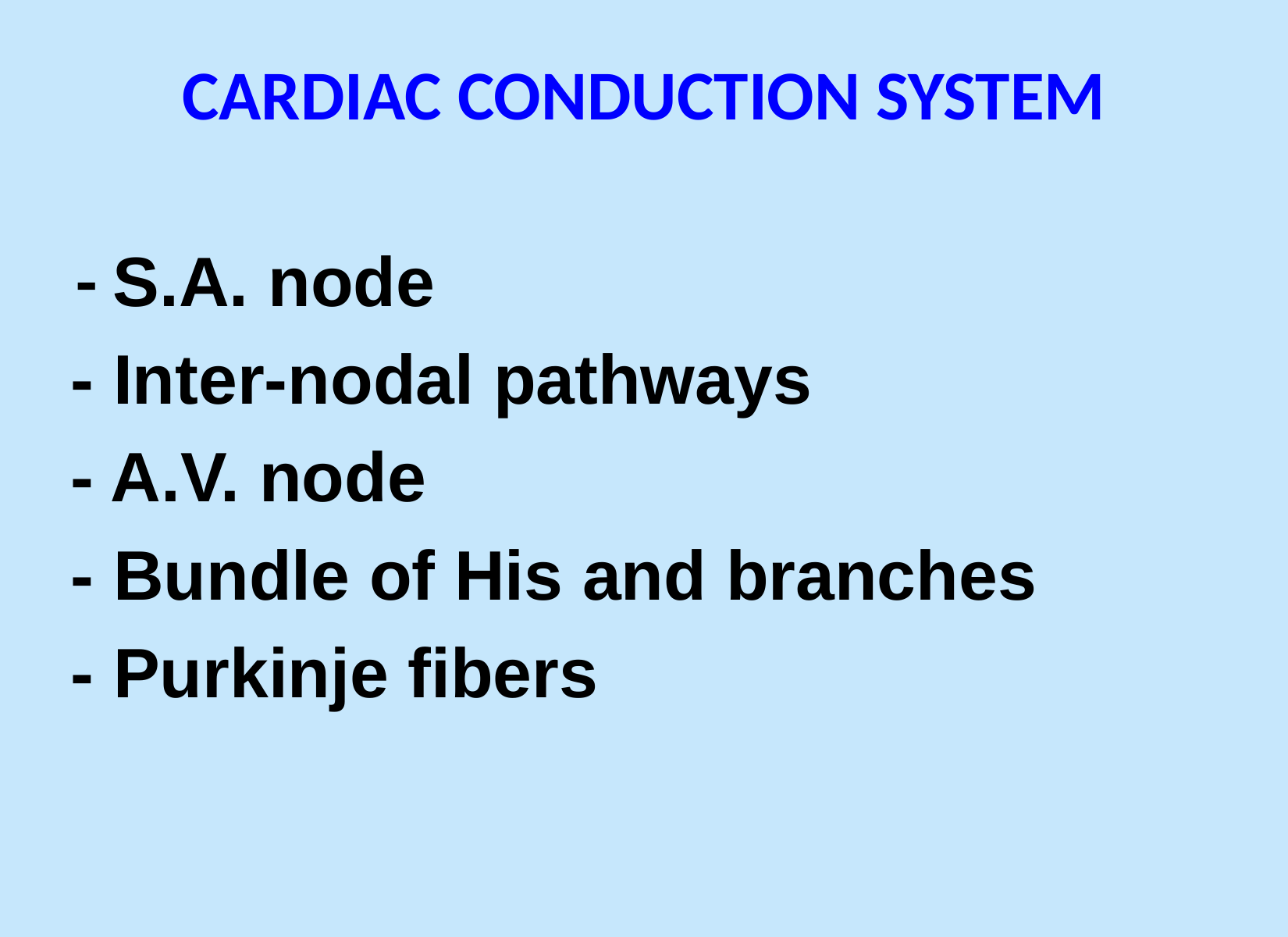

CARDIAC CONDUCTION SYSTEM

    - S.A. node
   - Inter-nodal pathways
   - A.V. node
   - Bundle of His and branches
   - Purkinje fibers